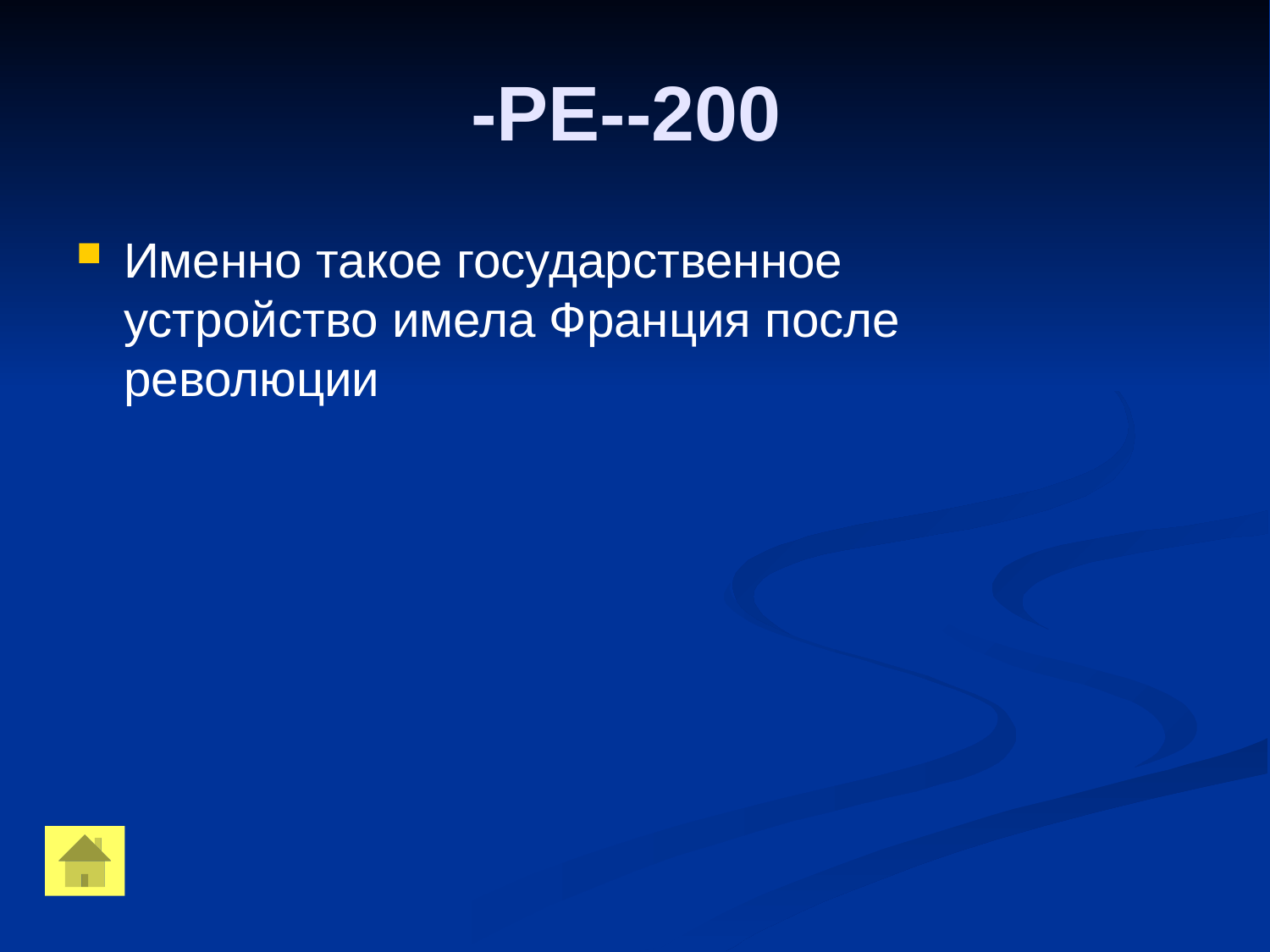

-РЕ--200
Именно такое государственное устройство имела Франция после революции